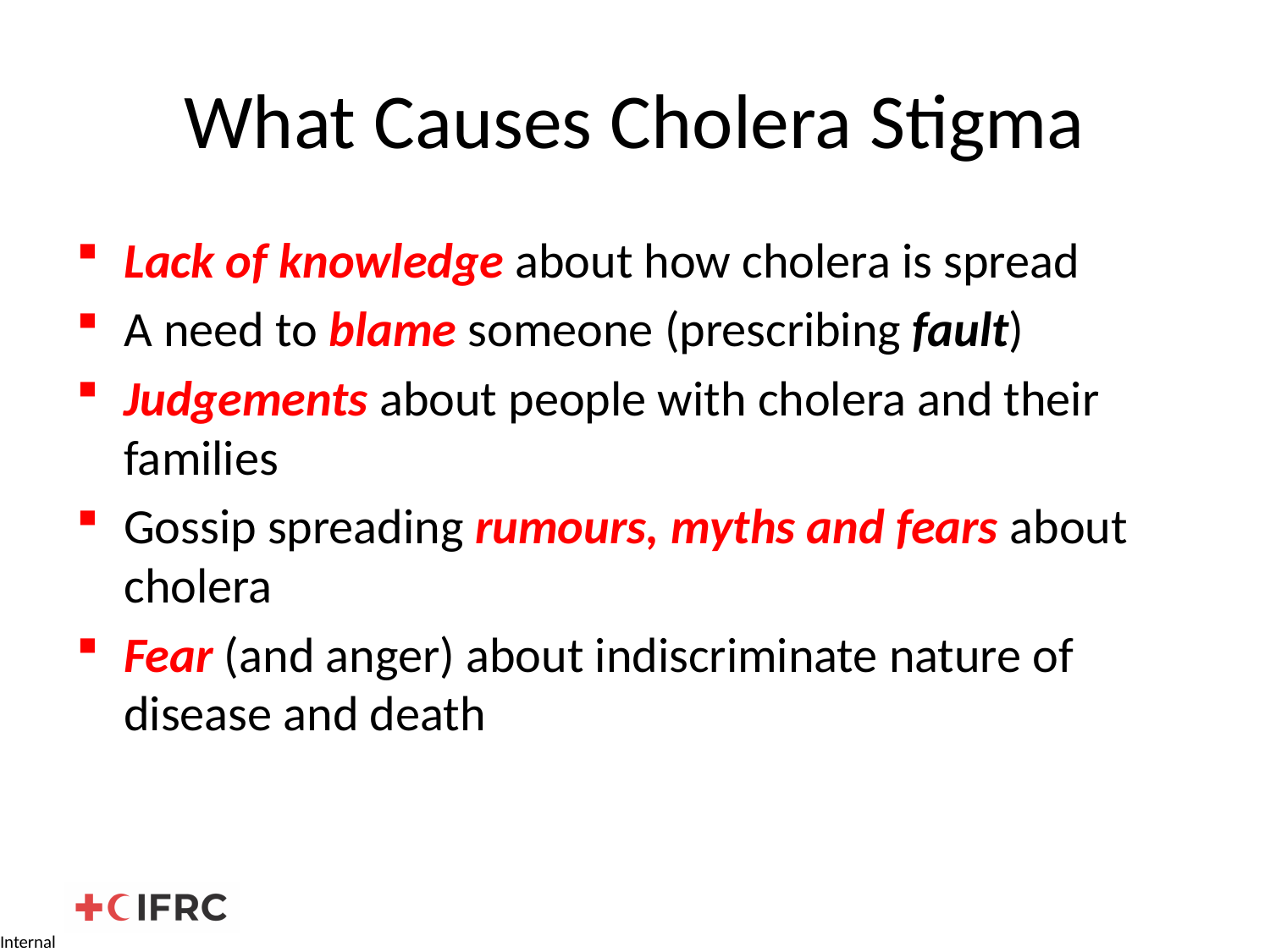

# What Causes Cholera Stigma
Lack of knowledge about how cholera is spread
A need to blame someone (prescribing fault)
Judgements about people with cholera and their families
Gossip spreading rumours, myths and fears about cholera
Fear (and anger) about indiscriminate nature of disease and death